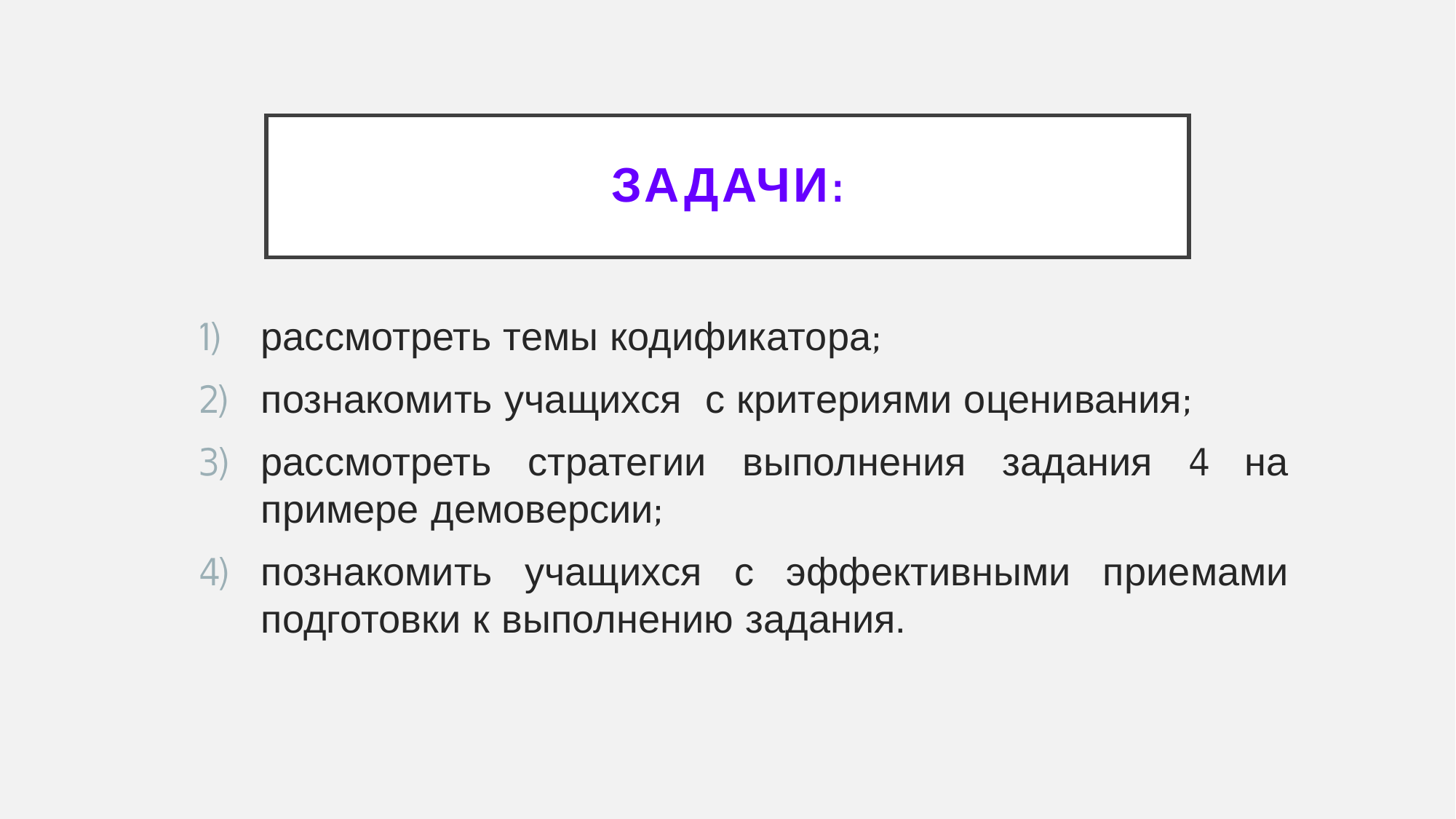

# ЗАДАЧИ:
рассмотреть темы кодификатора;
познакомить учащихся  с критериями оценивания;
рассмотреть стратегии выполнения задания 4 на примере демоверсии;
познакомить учащихся с эффективными приемами подготовки к выполнению задания.